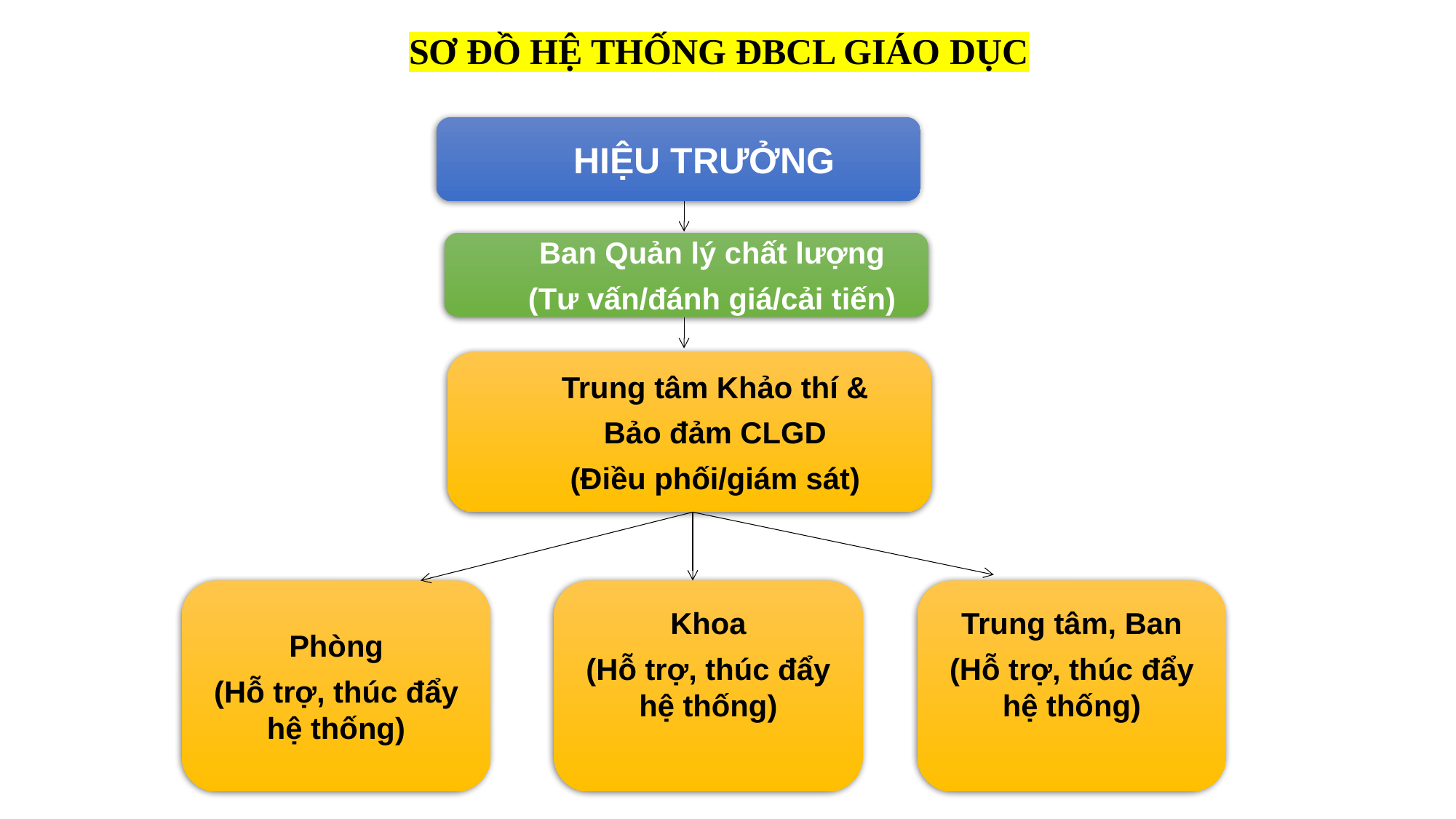

SƠ ĐỒ HỆ THỐNG ĐBCL GIÁO DỤC
HIỆU TRƯỞNG

Ban Quản lý chất lượng
(Tư vấn/đánh giá/cải tiến)

Trung tâm Khảo thí &
Bảo đảm CLGD
(Điều phối/giám sát)

Phòng
(Hỗ trợ, thúc đẩy hệ thống)
Khoa
(Hỗ trợ, thúc đẩy hệ thống)

Trung tâm, Ban
(Hỗ trợ, thúc đẩy hệ thống)